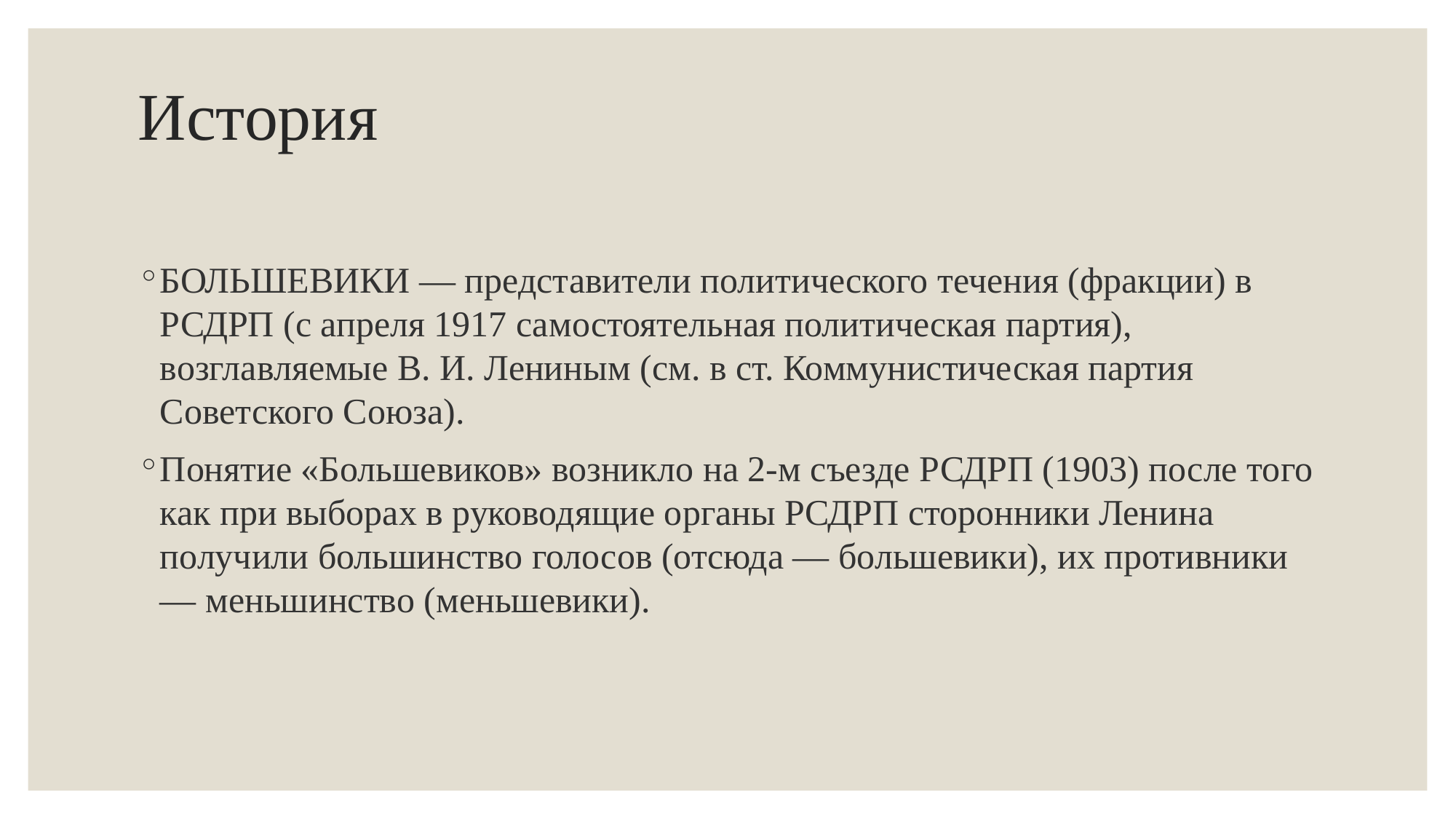

# История
БОЛЬШЕВИКИ — представители политического течения (фракции) в РСДРП (с апреля 1917 самостоятельная политическая партия), возглавляемые В. И. Лениным (см. в ст. Коммунистическая партия Советского Союза).
Понятие «Большевиков» возникло на 2-м съезде РСДРП (1903) после того как при выборах в руководящие органы РСДРП сторонники Ленина получили большинство голосов (отсюда — большевики), их противники — меньшинство (меньшевики).